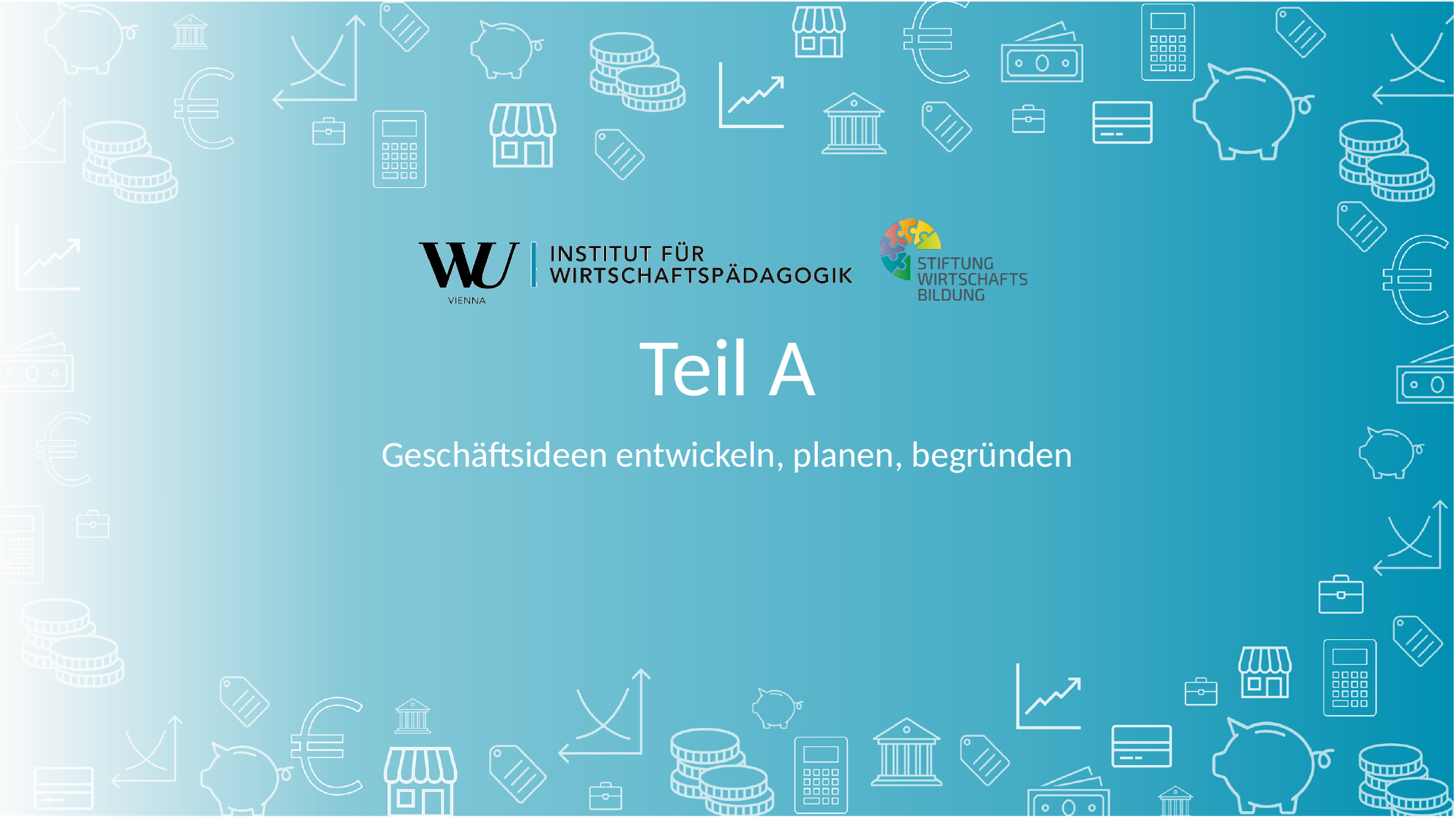

# Teil A
Geschäftsideen entwickeln, planen, begründen